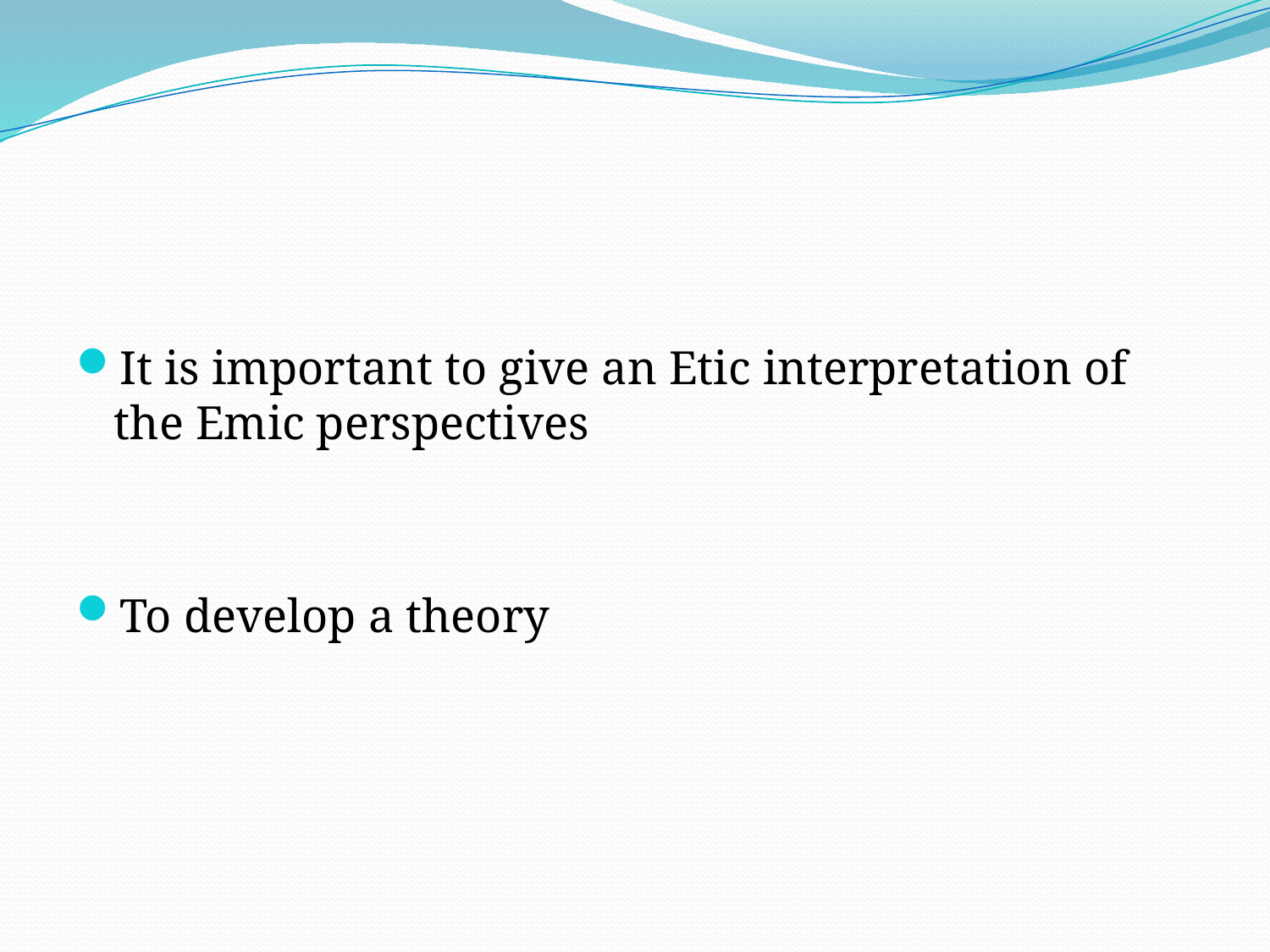

It is important to give an Etic interpretation of the Emic perspectives

To develop a theory